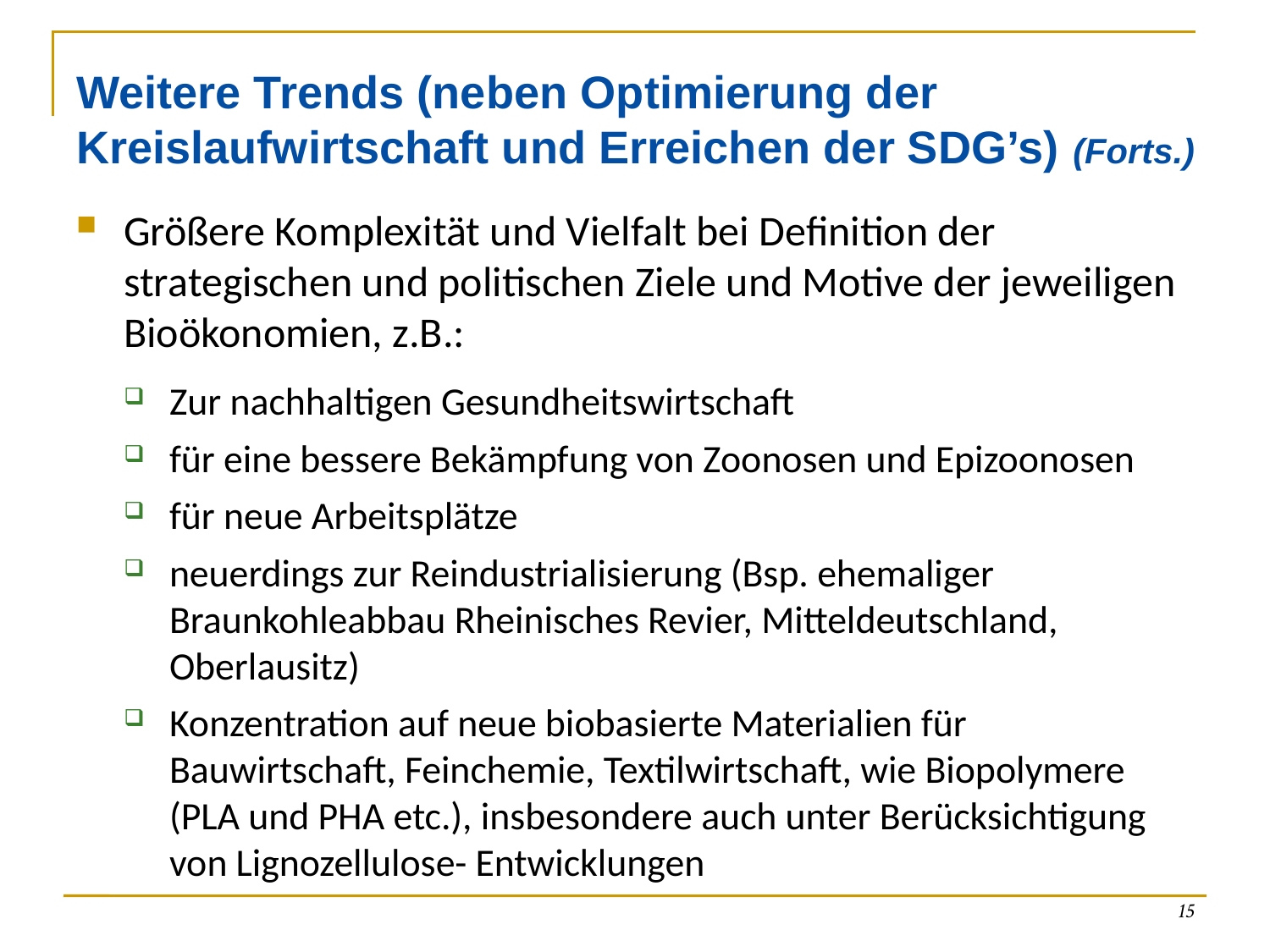

# Weitere Trends (neben Optimierung der Kreislaufwirtschaft und Erreichen der SDG’s) (Forts.)
Größere Komplexität und Vielfalt bei Definition der strategischen und politischen Ziele und Motive der jeweiligen Bioökonomien, z.B.:
Zur nachhaltigen Gesundheitswirtschaft
für eine bessere Bekämpfung von Zoonosen und Epizoonosen
für neue Arbeitsplätze
neuerdings zur Reindustrialisierung (Bsp. ehemaliger Braunkohleabbau Rheinisches Revier, Mitteldeutschland, Oberlausitz)
Konzentration auf neue biobasierte Materialien für Bauwirtschaft, Feinchemie, Textilwirtschaft, wie Biopolymere (PLA und PHA etc.), insbesondere auch unter Berücksichtigung von Lignozellulose- Entwicklungen

15